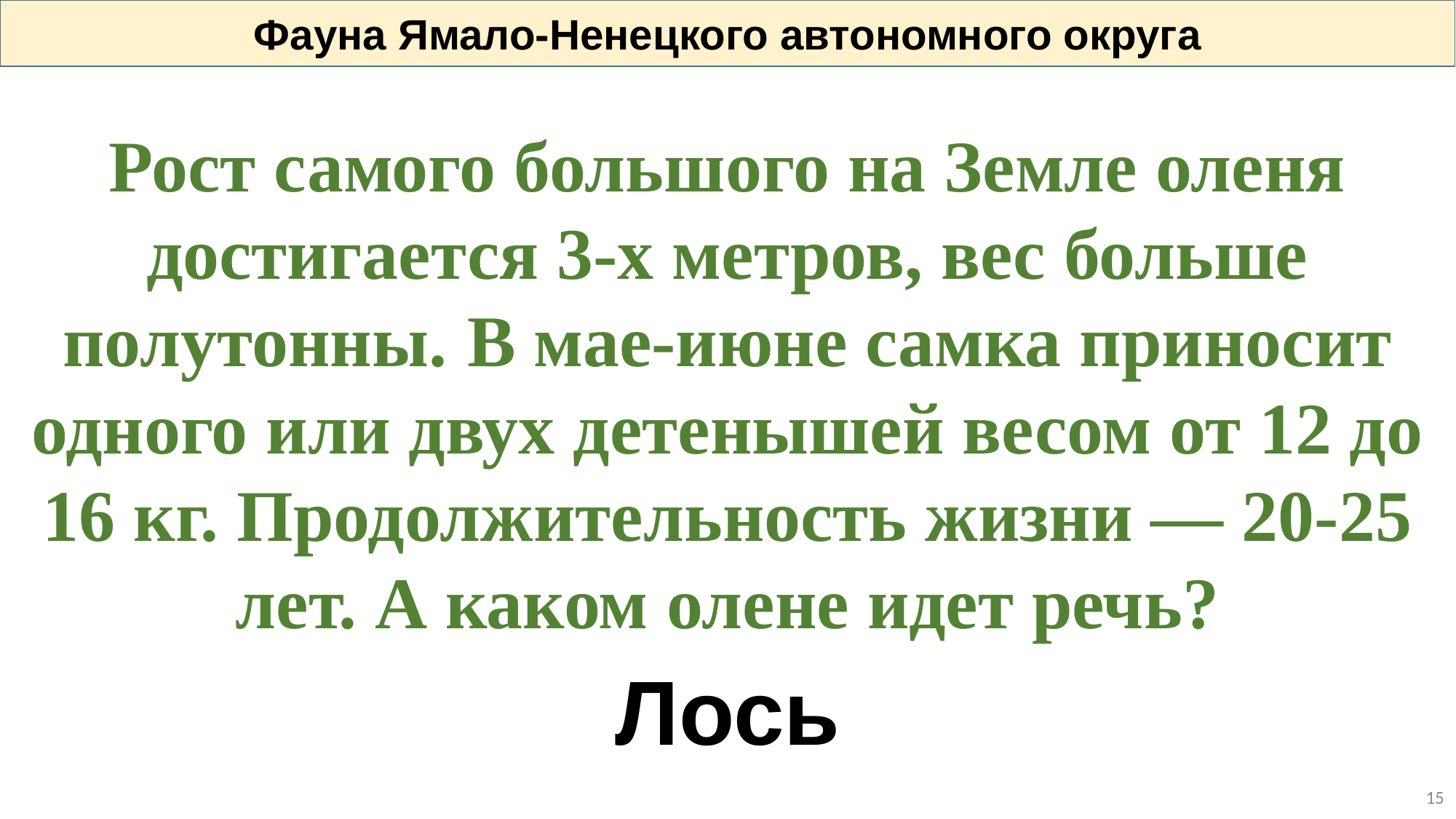

Фауна Ямало-Ненецкого автономного округа
Рост самого большого на Земле оленя достигается 3-х метров, вес больше полутонны. В мае-июне самка приносит одного или двух детенышей весом от 12 до 16 кг. Продолжительность жизни — 20-25 лет. А каком олене идет речь?
Лось
15